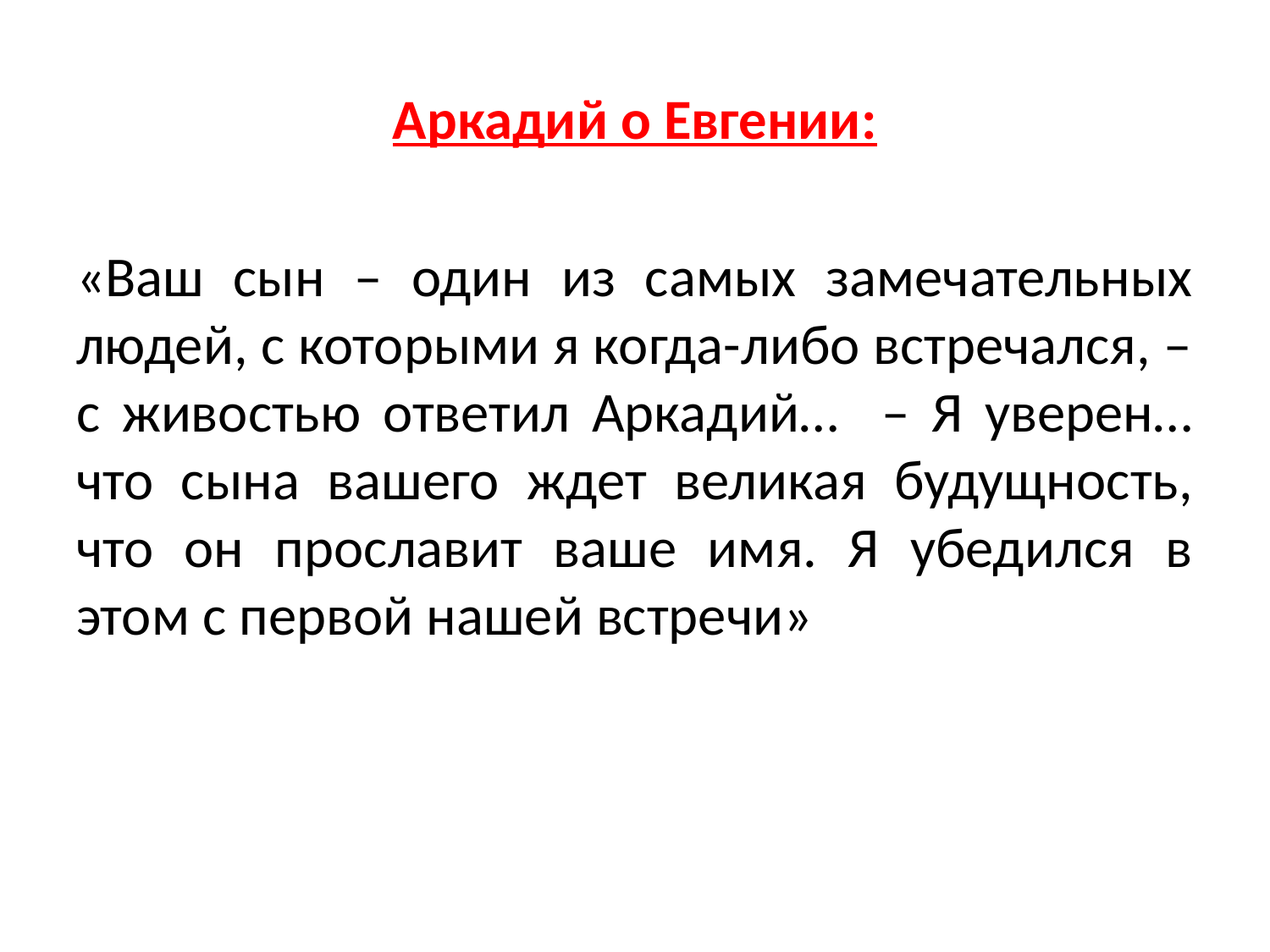

Аркадий о Евгении:

«Ваш сын – один из самых замечательных людей, с которыми я когда-либо встречался, – с живостью ответил Аркадий…  – Я уверен… что сына вашего ждет великая будущность, что он прославит ваше имя. Я убедился в этом с первой нашей встречи»